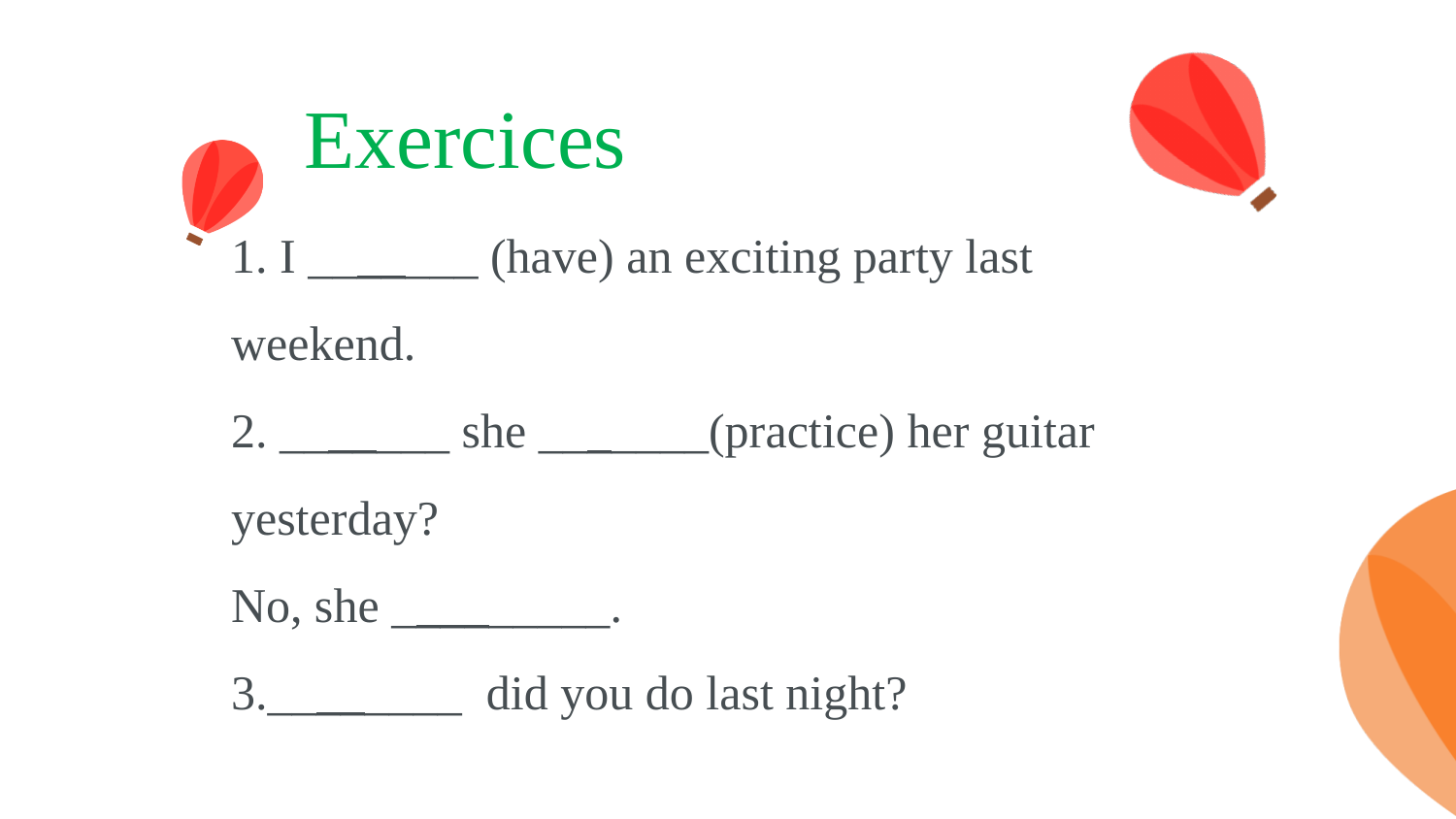

Exercices
# 1. I _______ (have) an exciting party last weekend. 2. _______ she _______(practice) her guitar yesterday? No, she _________. 3.________  did you do last night?